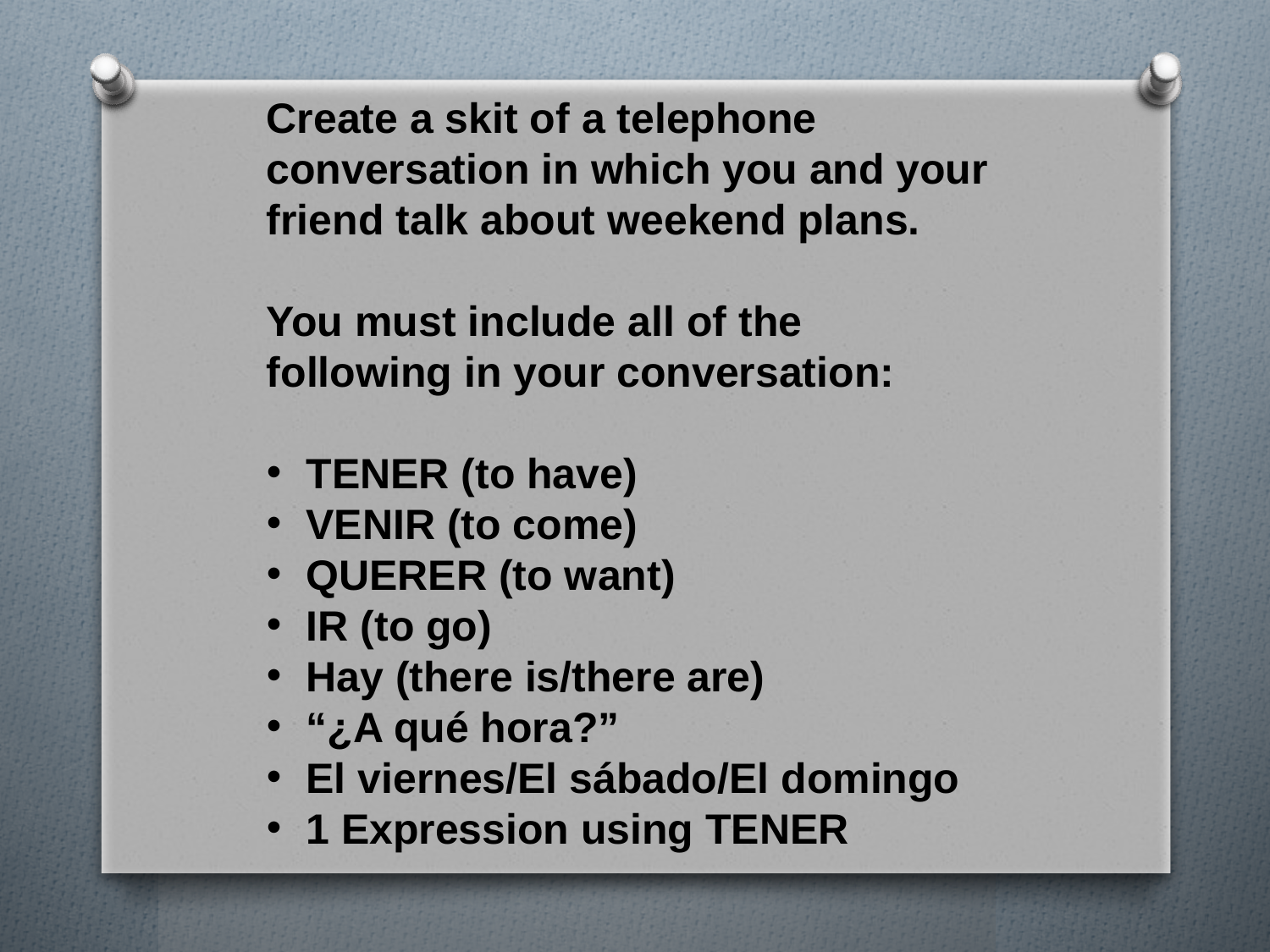

Create a skit of a telephone conversation in which you and your friend talk about weekend plans.

You must include all of the following in your conversation:

TENER (to have)
VENIR (to come)
QUERER (to want)
IR (to go)
Hay (there is/there are)
“¿A qué hora?”
El viernes/El sábado/El domingo
1 Expression using TENER